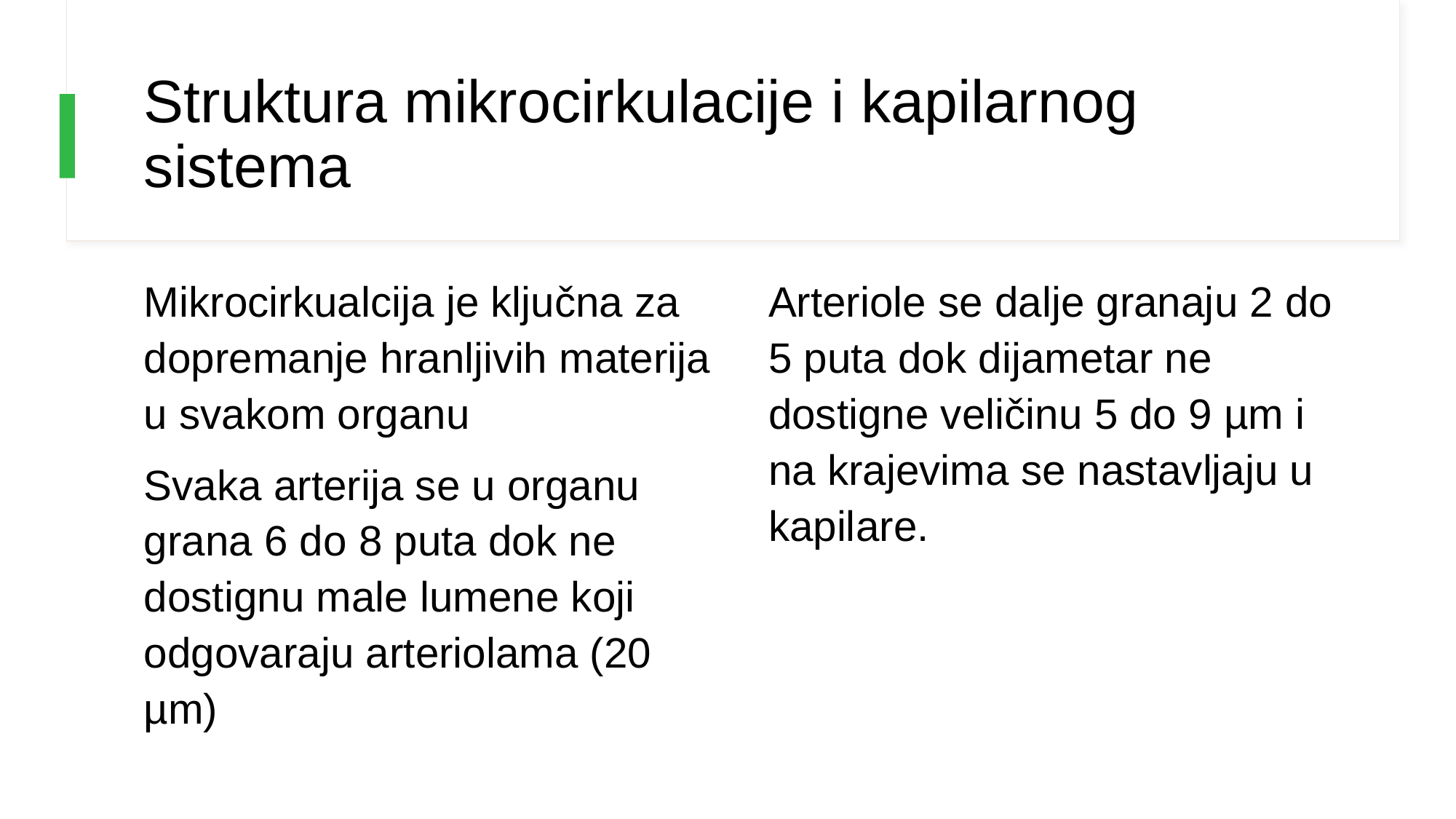

# Struktura mikrocirkulacije i kapilarnog sistema
Mikrocirkualcija je ključna za dopremanje hranljivih materija u svakom organu
Svaka arterija se u organu grana 6 do 8 puta dok ne dostignu male lumene koji odgovaraju arteriolama (20 µm)
Arteriole se dalje granaju 2 do 5 puta dok dijametar ne dostigne veličinu 5 do 9 µm i na krajevima se nastavljaju u kapilare.